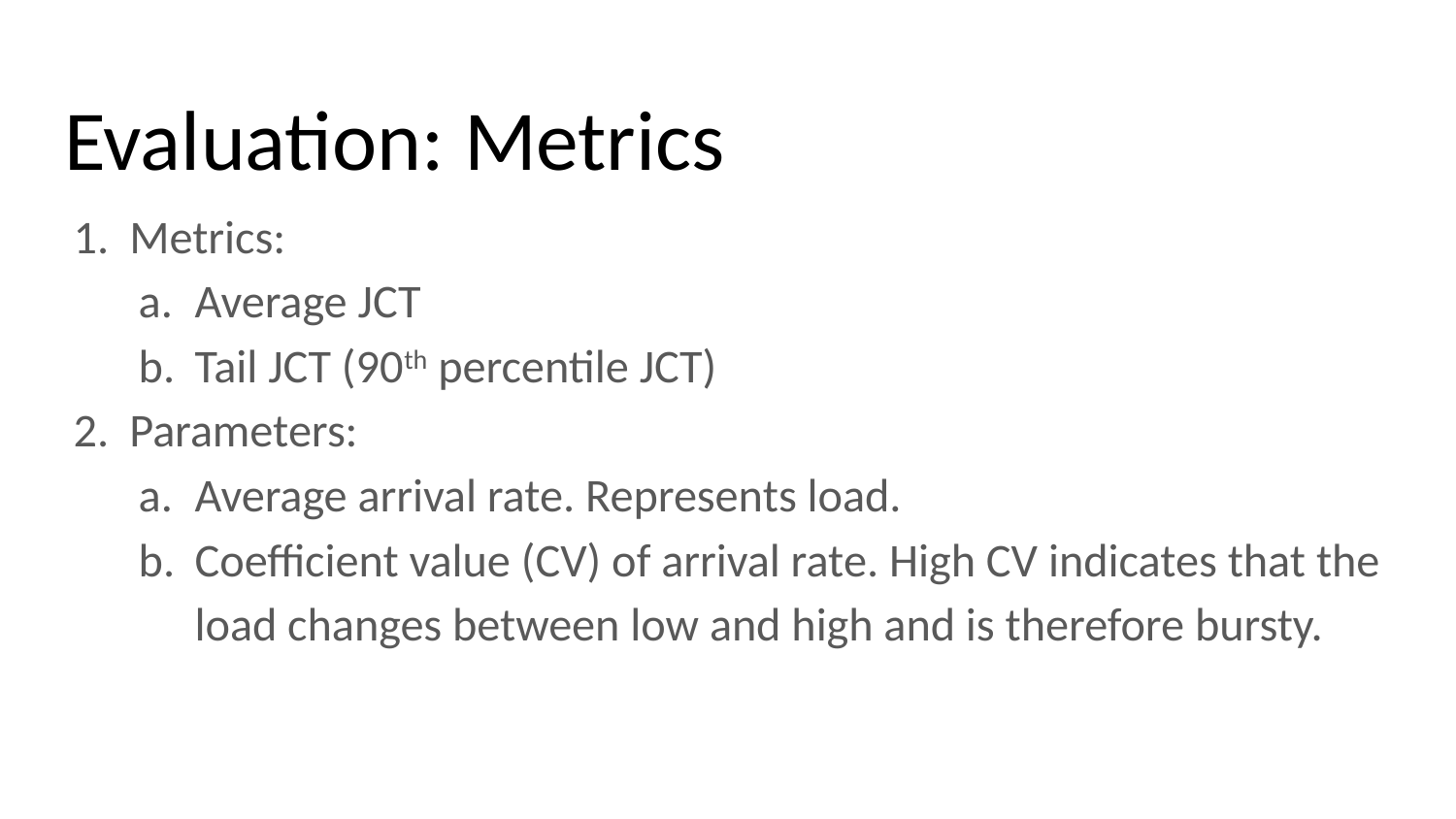

# Evaluation: Metrics
Metrics:
Average JCT
Tail JCT (90th percentile JCT)
Parameters:
Average arrival rate. Represents load.
Coefficient value (CV) of arrival rate. High CV indicates that the load changes between low and high and is therefore bursty.